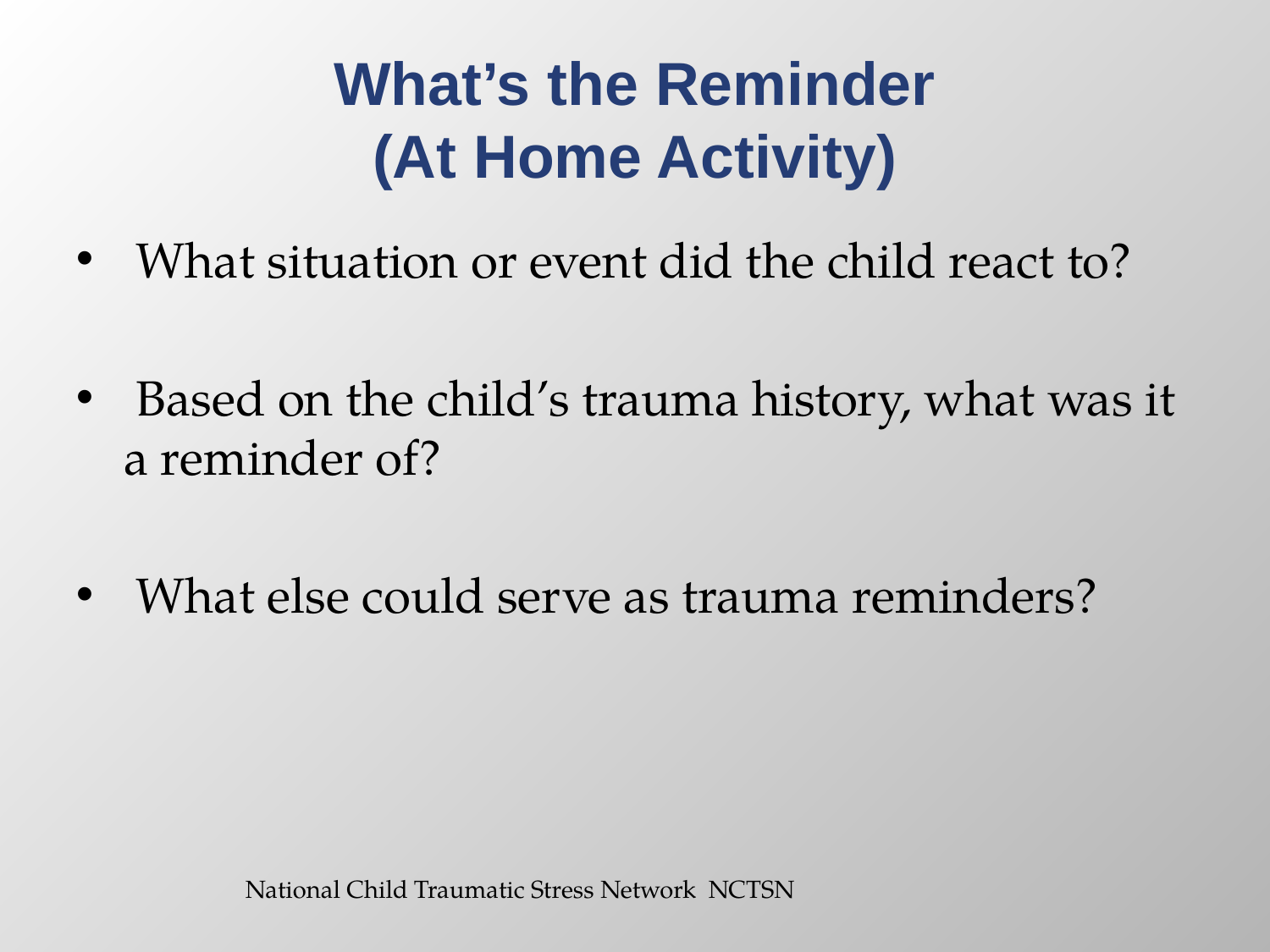

# What’s the Reminder (At Home Activity)
 What situation or event did the child react to?

 Based on the child’s trauma history, what was it a reminder of?

 What else could serve as trauma reminders?
National Child Traumatic Stress Network  NCTSN